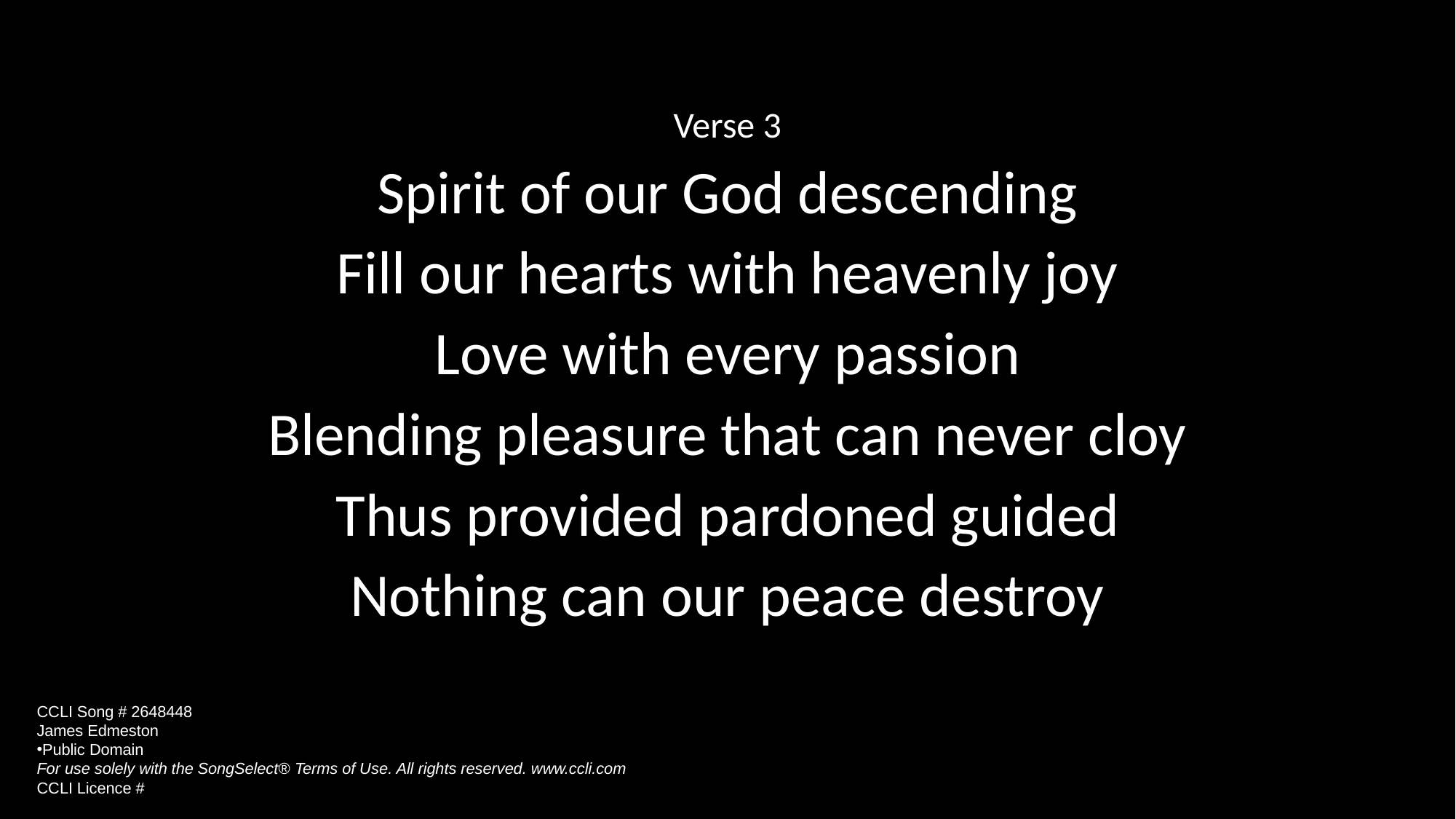

Verse 3
Spirit of our God descending
Fill our hearts with heavenly joy
Love with every passion
Blending pleasure that can never cloy
Thus provided pardoned guided
Nothing can our peace destroy
CCLI Song # 2648448
James Edmeston
Public Domain
For use solely with the SongSelect® Terms of Use. All rights reserved. www.ccli.com
CCLI Licence #